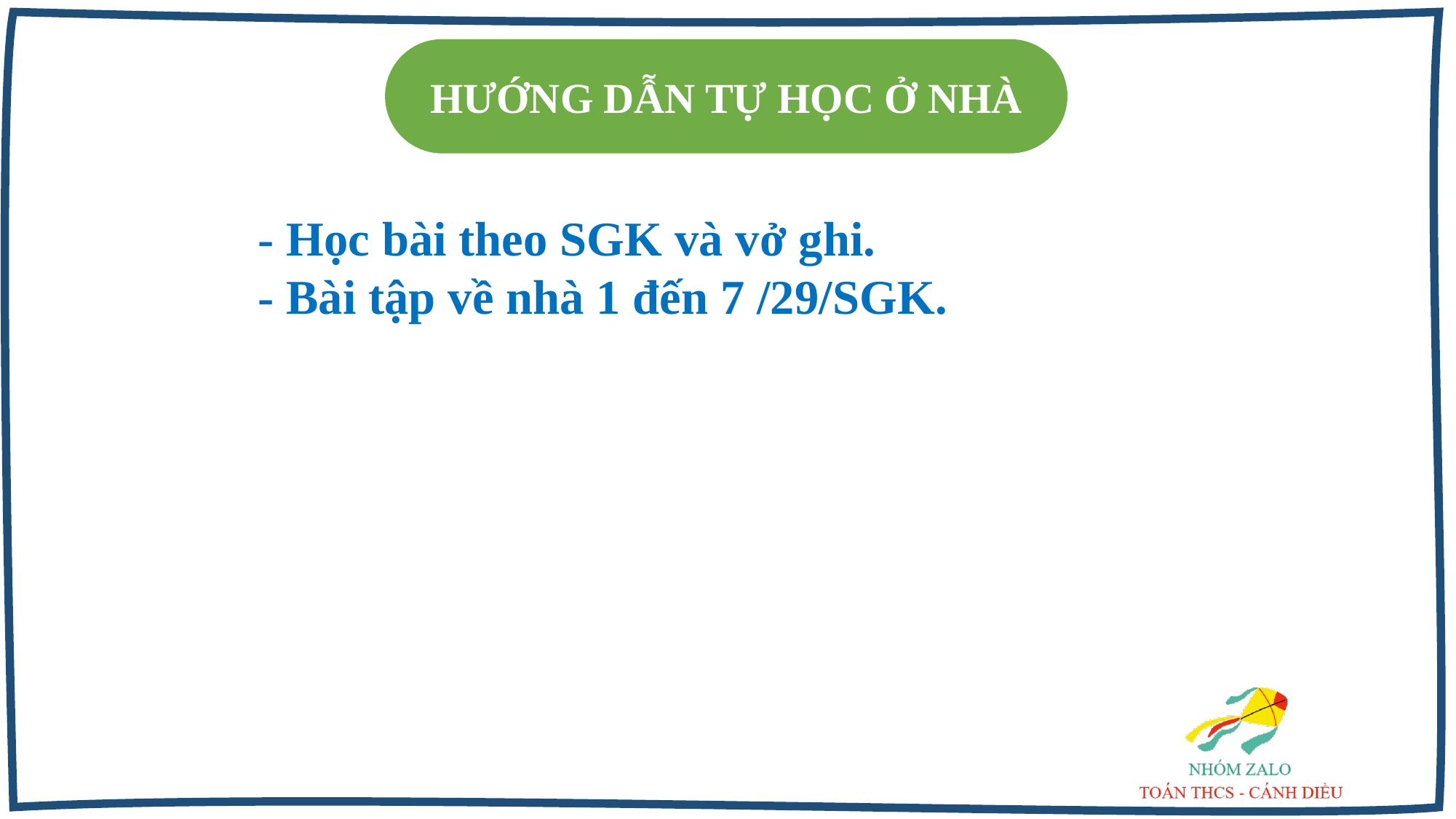

HƯỚNG DẪN TỰ HỌC Ở NHÀ
- Học bài theo SGK và vở ghi.
- Bài tập về nhà 1 đến 7 /29/SGK.